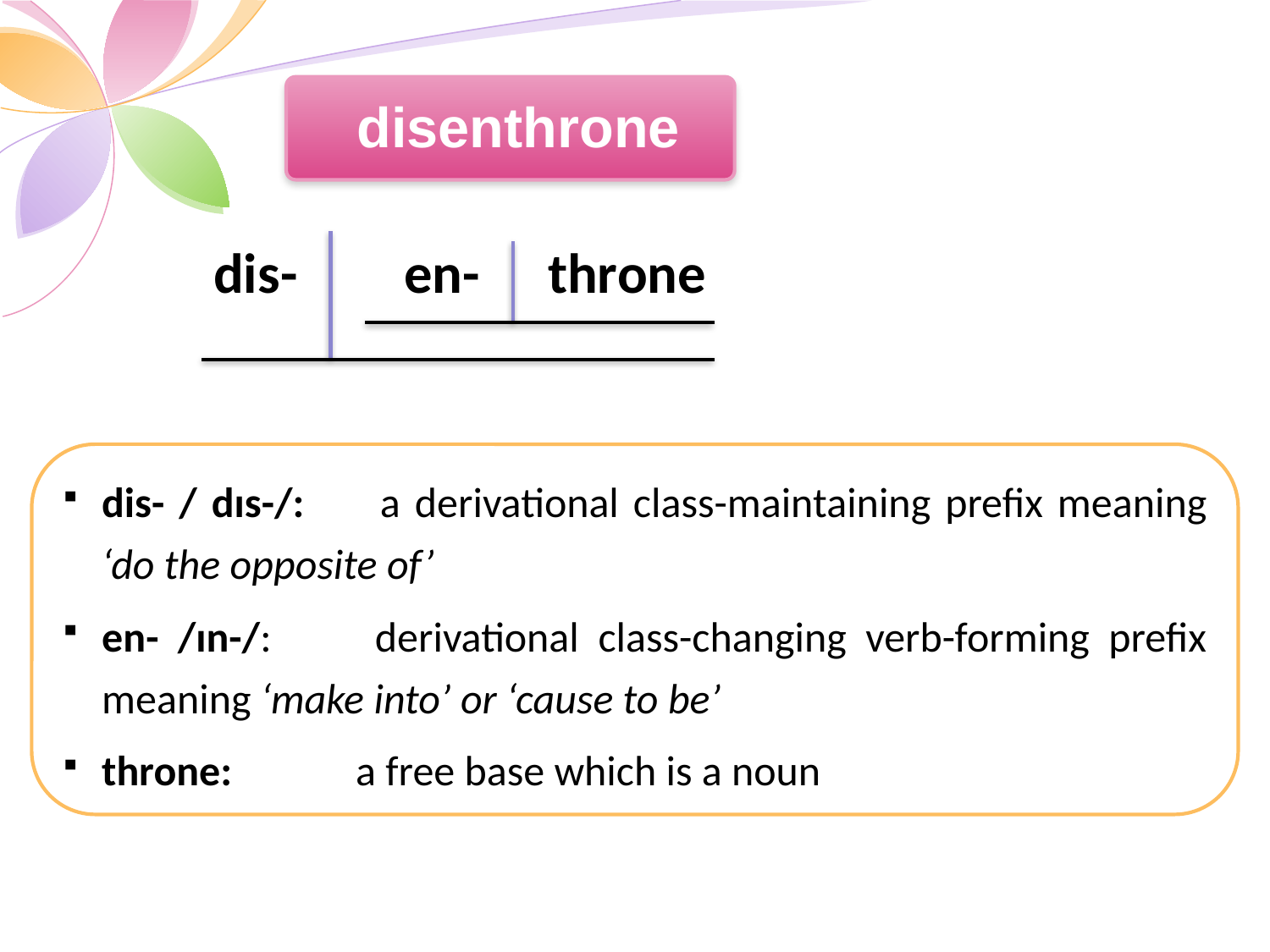

disenthrone
throne
dis-
en-
dis- / dɪs-/:	 a derivational class-maintaining prefix meaning ‘do the opposite of’
en- /ɪn-/: 	derivational class-changing verb-forming prefix meaning ‘make into’ or ‘cause to be’
throne:	a free base which is a noun